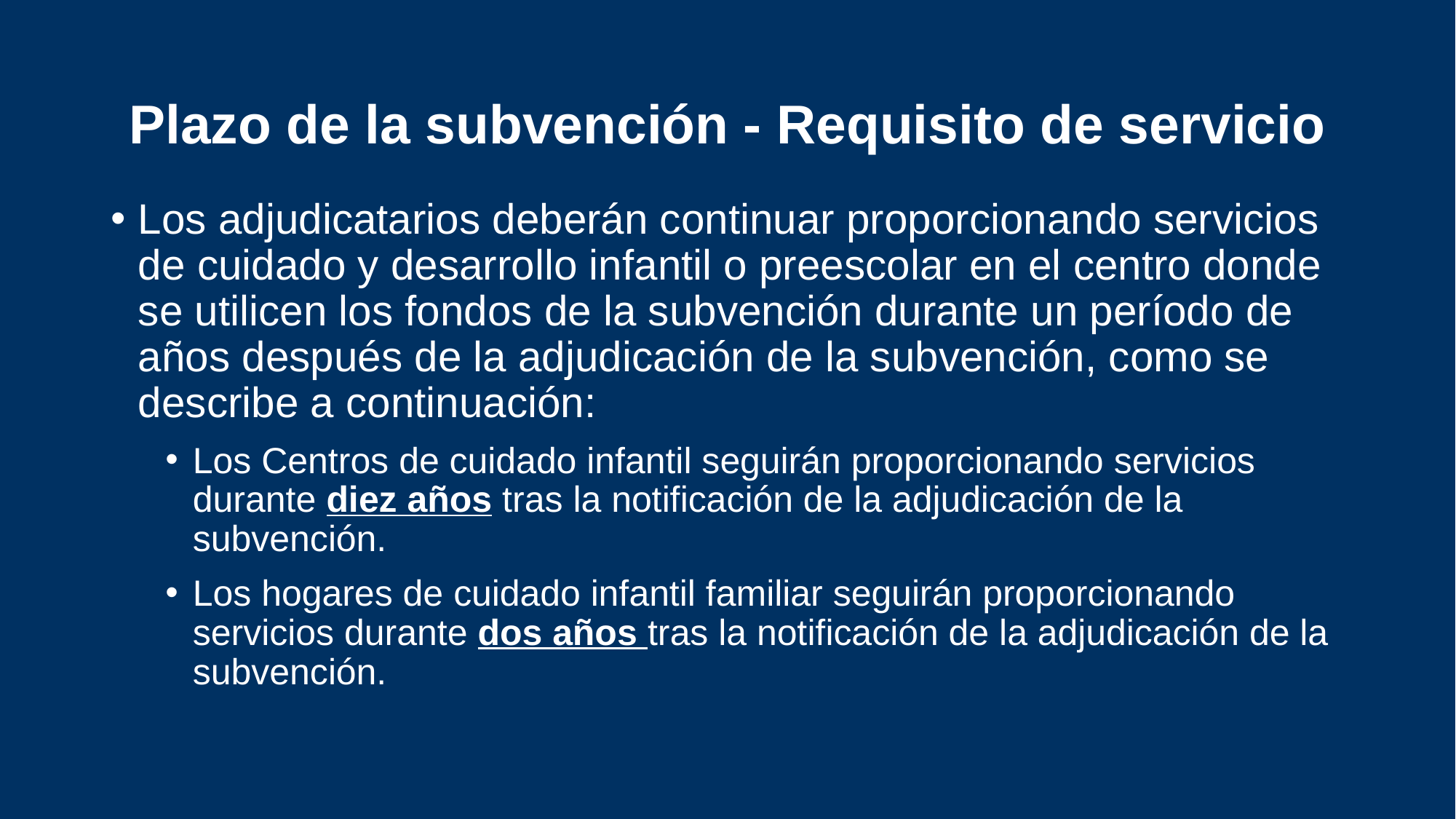

# Plazo de la subvención - Requisito de servicio
Los adjudicatarios deberán continuar proporcionando servicios de cuidado y desarrollo infantil o preescolar en el centro donde se utilicen los fondos de la subvención durante un período de años después de la adjudicación de la subvención, como se describe a continuación:
Los Centros de cuidado infantil seguirán proporcionando servicios durante diez años tras la notificación de la adjudicación de la subvención.
Los hogares de cuidado infantil familiar seguirán proporcionando servicios durante dos años tras la notificación de la adjudicación de la subvención.